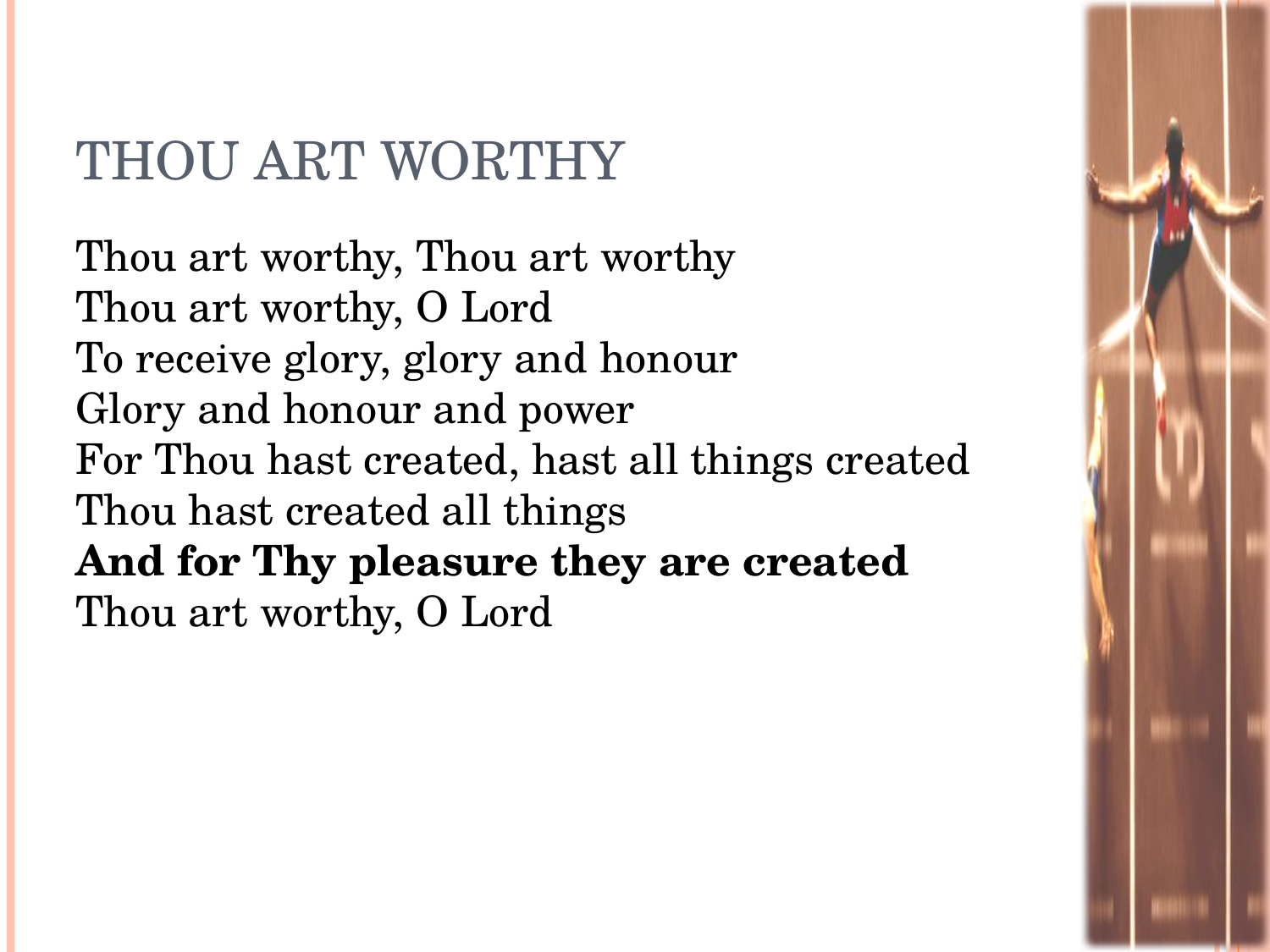

# THOU ART WORTHY
Thou art worthy, Thou art worthy
Thou art worthy, O Lord
To receive glory, glory and honour
Glory and honour and power
For Thou hast created, hast all things created
Thou hast created all things
And for Thy pleasure they are created
Thou art worthy, O Lord